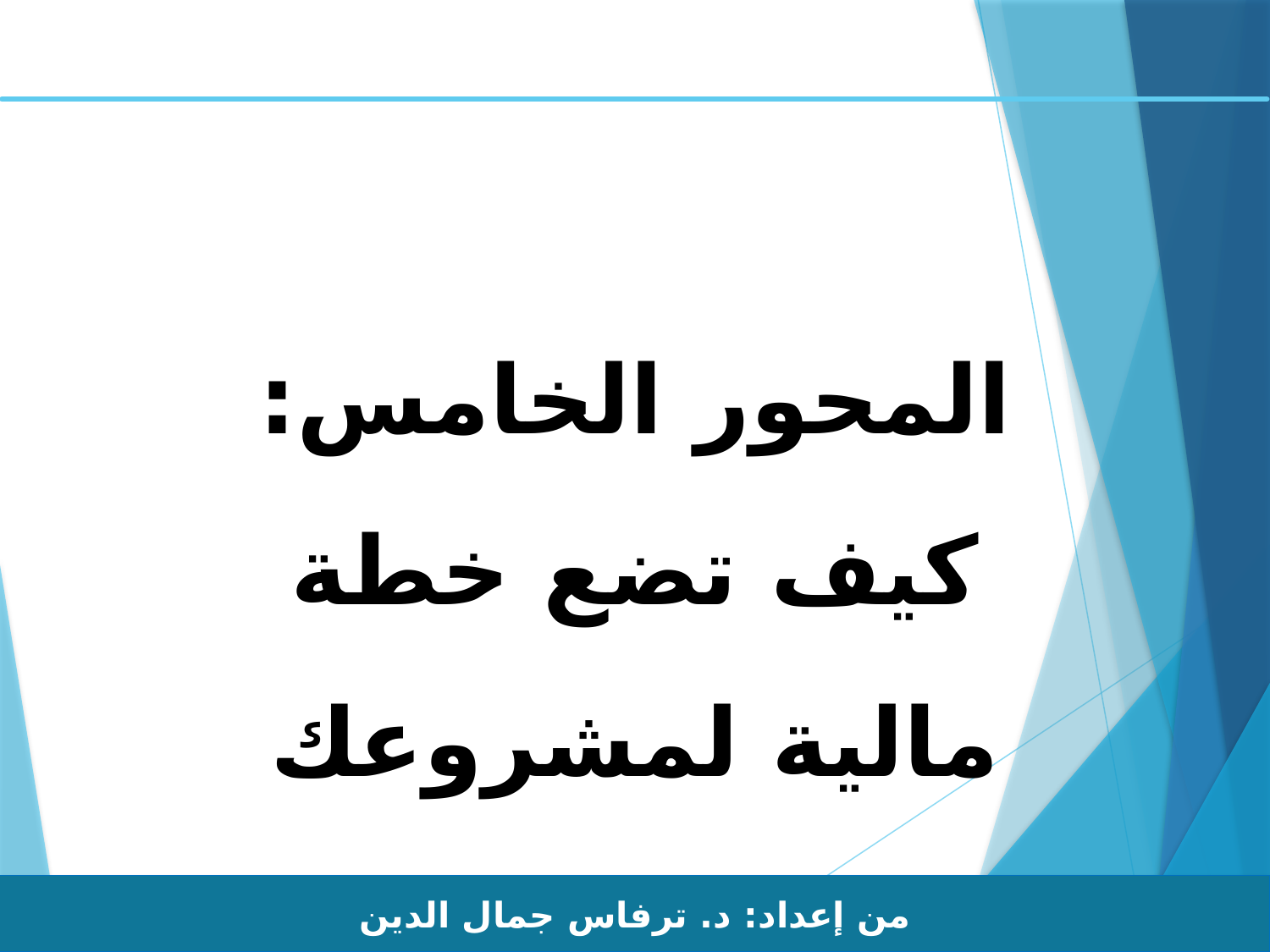

21/06/2017
# المحور الخامس: كيف تضع خطة مالية لمشروعك
من إعداد: د. ترفاس جمال الدين